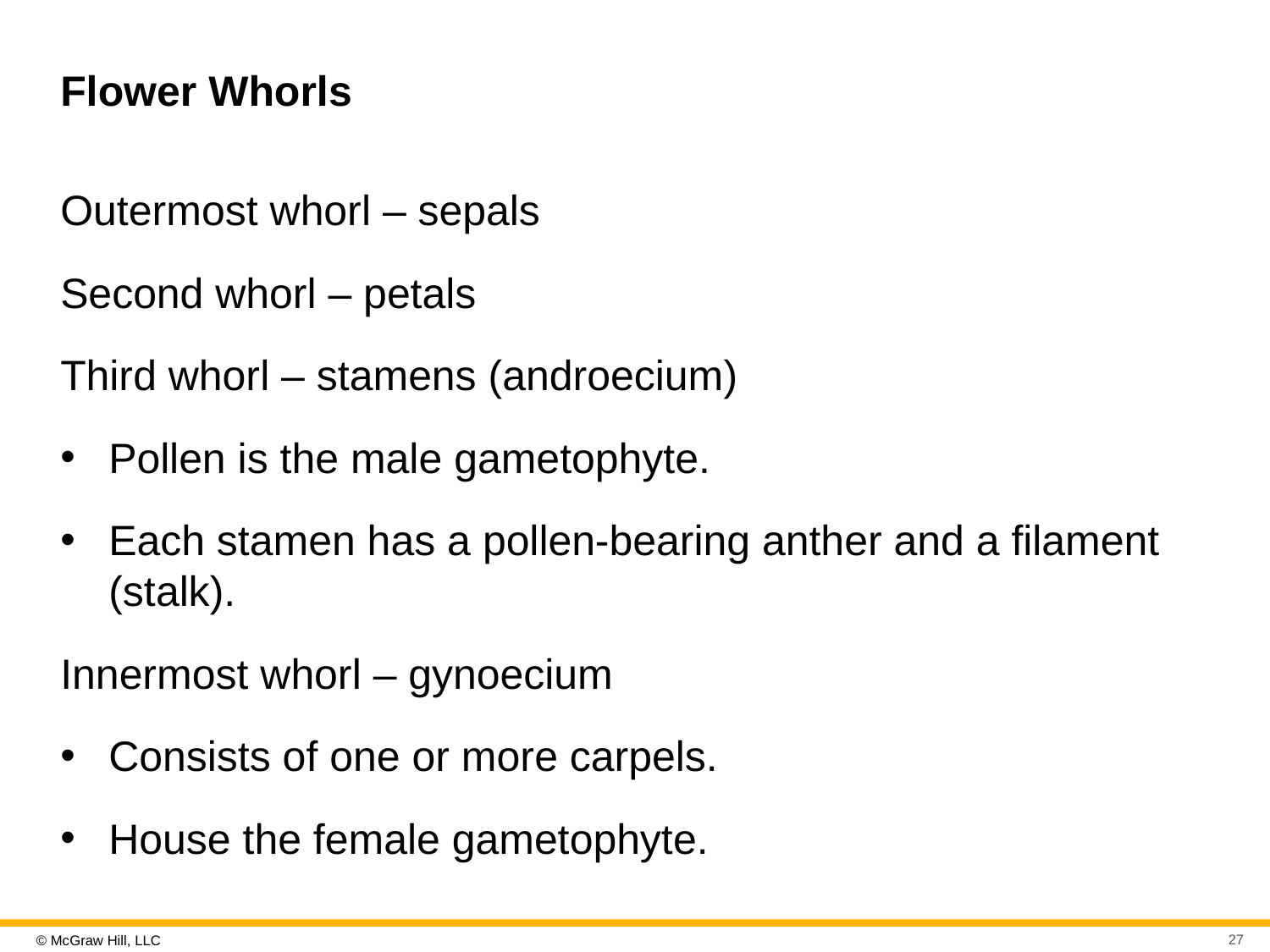

# Flower Whorls
Outermost whorl – sepals
Second whorl – petals
Third whorl – stamens (androecium)
Pollen is the male gametophyte.
Each stamen has a pollen-bearing anther and a filament (stalk).
Innermost whorl – gynoecium
Consists of one or more carpels.
House the female gametophyte.
27